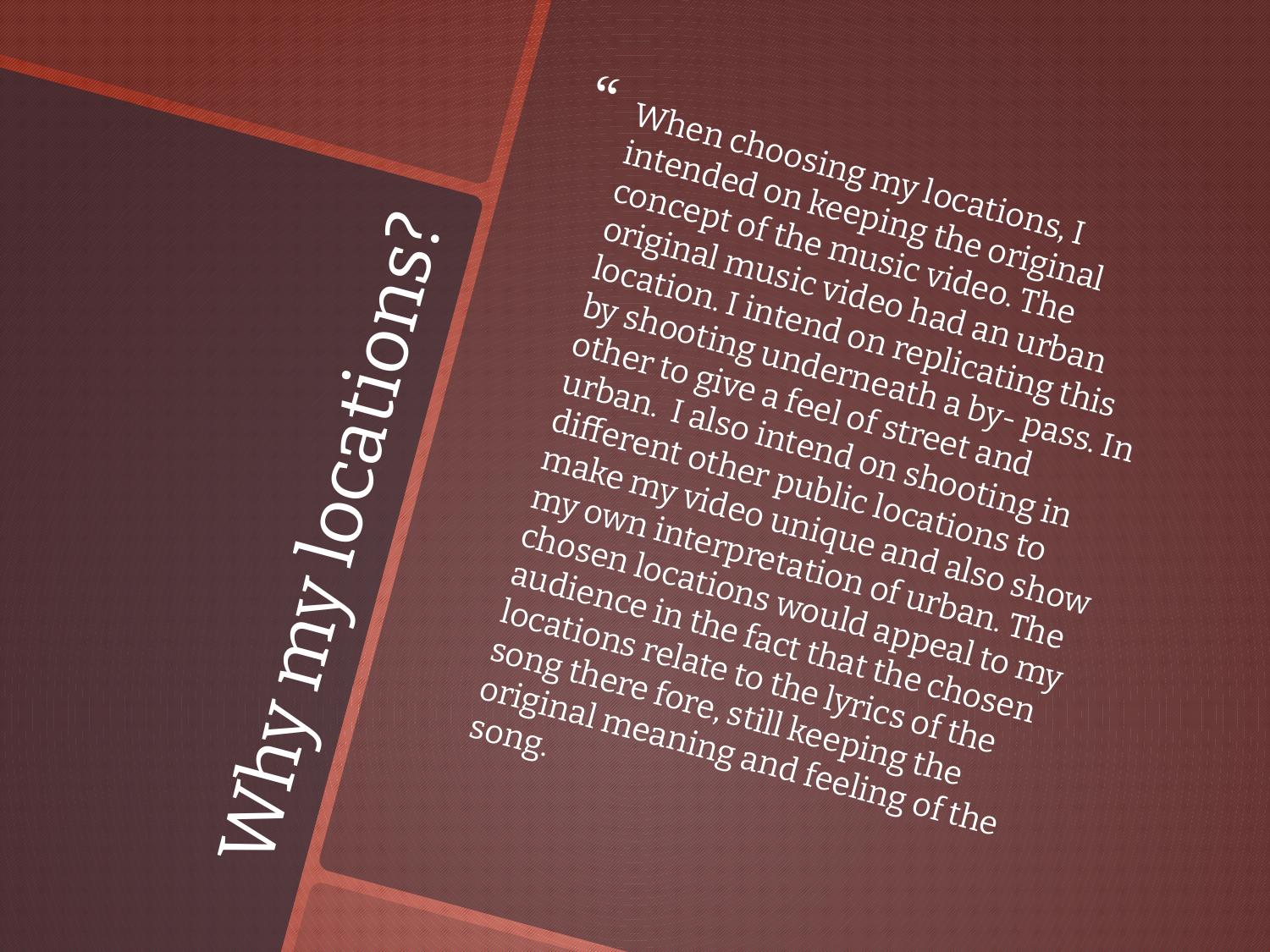

When choosing my locations, I intended on keeping the original concept of the music video. The original music video had an urban location. I intend on replicating this by shooting underneath a by- pass. In other to give a feel of street and urban.  I also intend on shooting in different other public locations to make my video unique and also show my own interpretation of urban. The chosen locations would appeal to my audience in the fact that the chosen locations relate to the lyrics of the song there fore, still keeping the original meaning and feeling of the song.
# Why my locations?